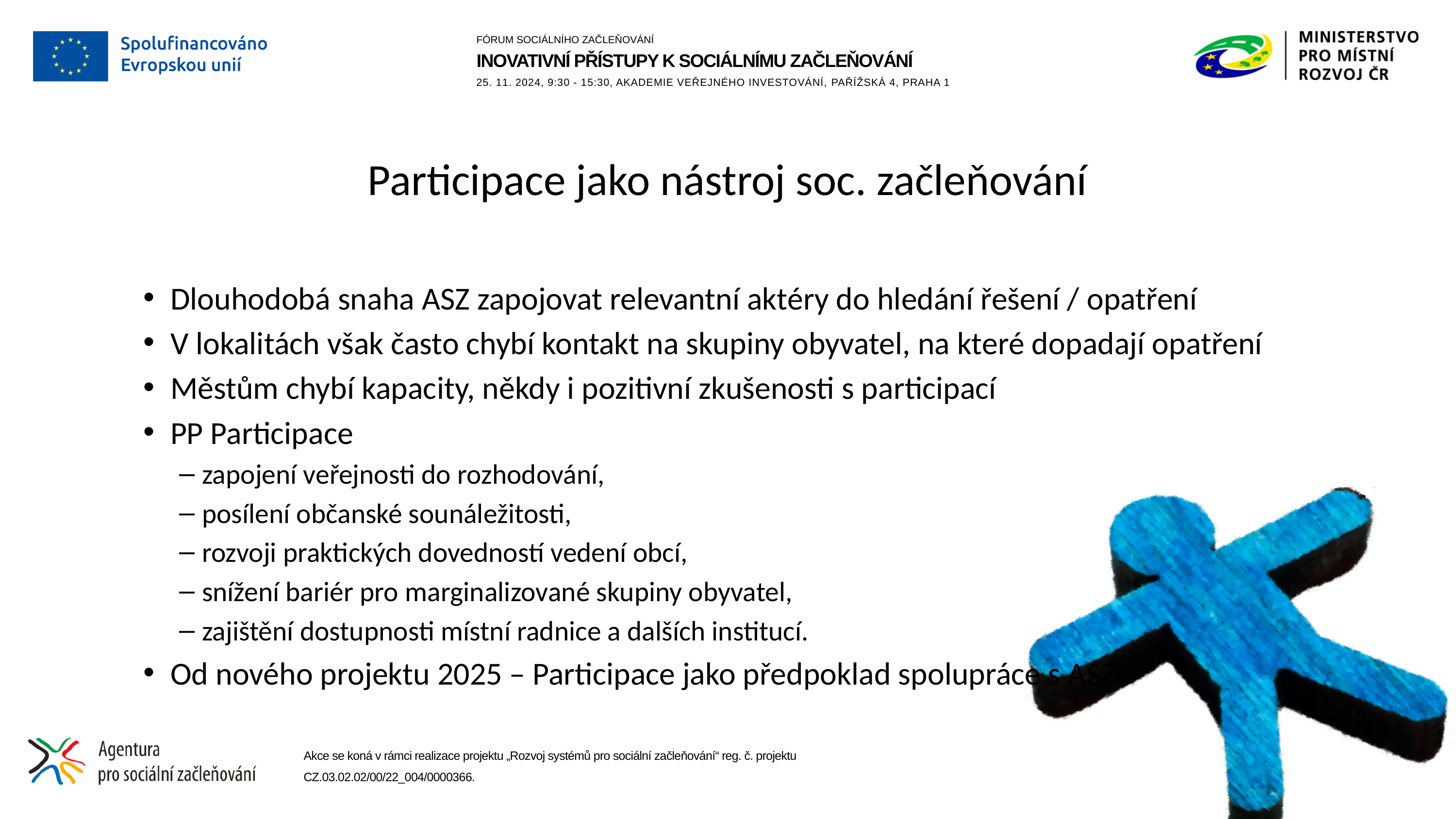

# Participace jako nástroj soc. začleňování
Dlouhodobá snaha ASZ zapojovat relevantní aktéry do hledání řešení / opatření
V lokalitách však často chybí kontakt na skupiny obyvatel, na které dopadají opatření
Městům chybí kapacity, někdy i pozitivní zkušenosti s participací
PP Participace
zapojení veřejnosti do rozhodování,
posílení občanské sounáležitosti,
rozvoji praktických dovedností vedení obcí,
snížení bariér pro marginalizované skupiny obyvatel,
zajištění dostupnosti místní radnice a dalších institucí.
Od nového projektu 2025 – Participace jako předpoklad spolupráce s ASZ